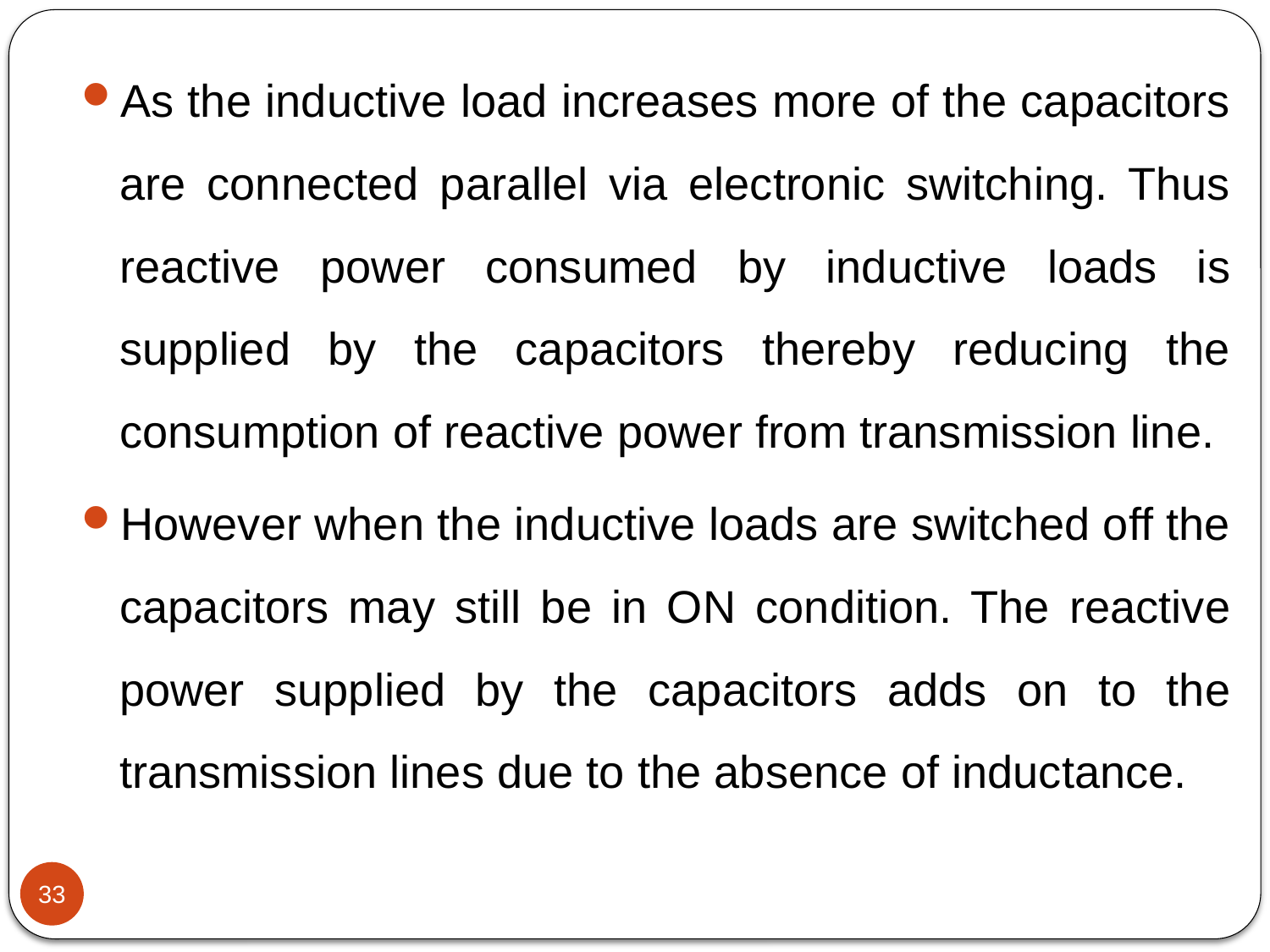

As the inductive load increases more of the capacitors are connected parallel via electronic switching. Thus reactive power consumed by inductive loads is supplied by the capacitors thereby reducing the consumption of reactive power from transmission line.
However when the inductive loads are switched off the capacitors may still be in ON condition. The reactive power supplied by the capacitors adds on to the transmission lines due to the absence of inductance.

33